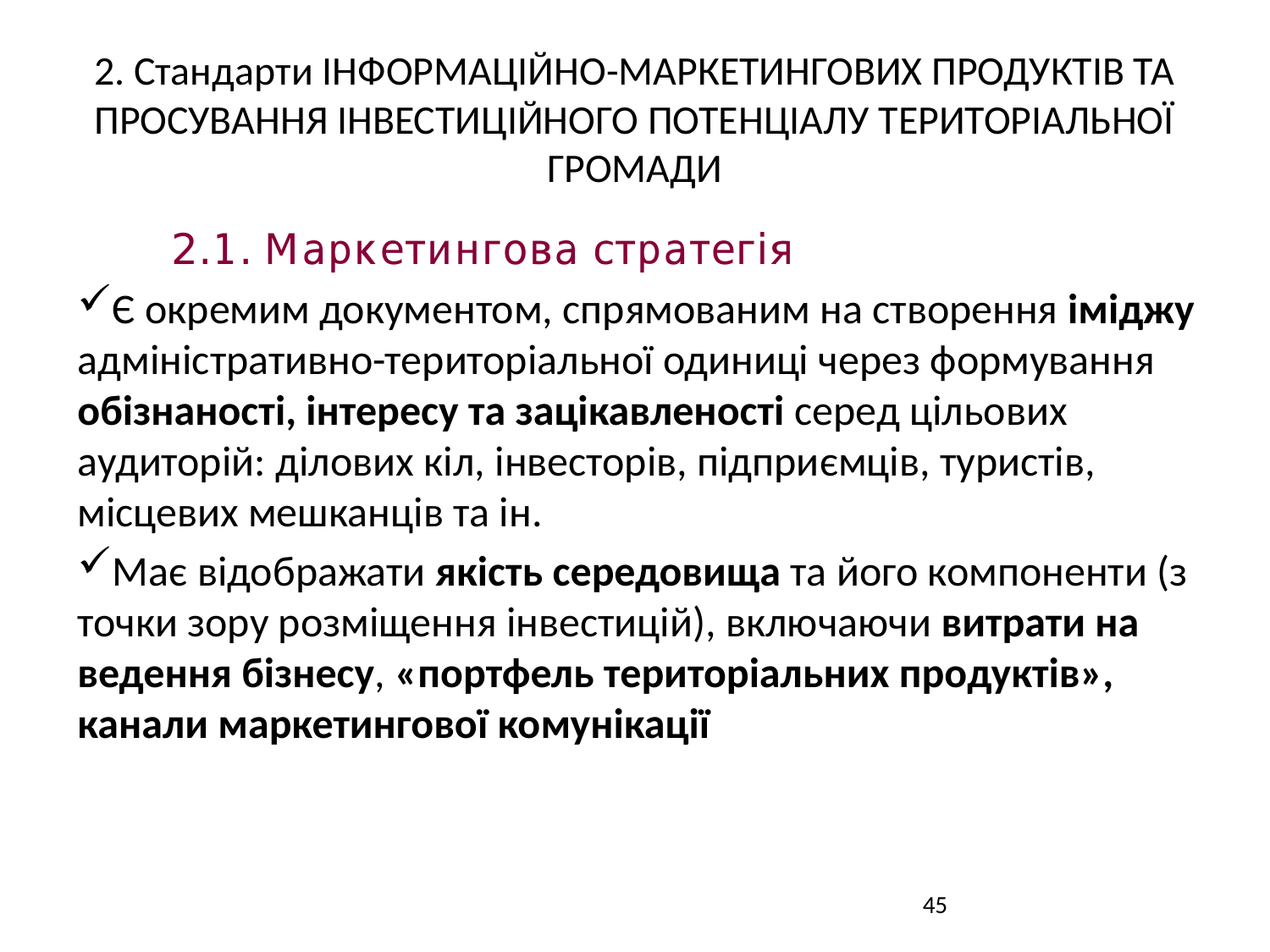

# 2. Стандарти ІНФОРМАЦІЙНО-МАРКЕТИНГОВИХ ПРОДУКТІВ ТА ПРОСУВАННЯ ІНВЕСТИЦІЙНОГО ПОТЕНЦІАЛУ ТЕРИТОРІАЛЬНОЇ ГРОМАДИ
2.1. Маркетингова стратегія
Є окремим документом, спрямованим на створення іміджу адміністративно-територіальної одиниці через формування обізнаності, інтересу та зацікавленості серед цільових аудиторій: ділових кіл, інвесторів, підприємців, туристів, місцевих мешканців та ін.
Має відображати якість середовища та його компоненти (з точки зору розміщення інвестицій), включаючи витрати на ведення бізнесу, «портфель територіальних продуктів», канали маркетингової комунікації
45